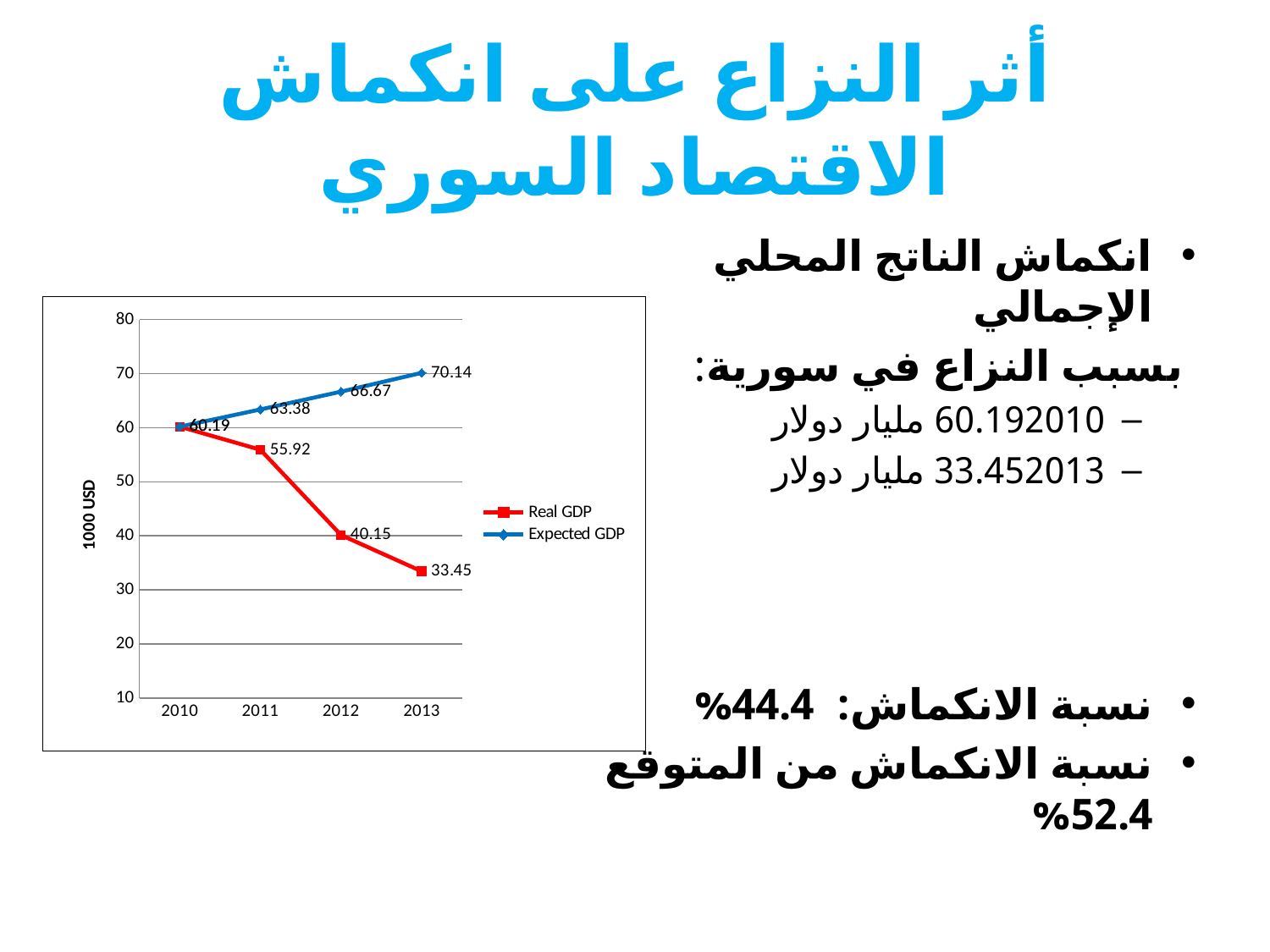

# أثر النزاع على انكماش الاقتصاد السوري
انكماش الناتج المحلي الإجمالي
 بسبب النزاع في سورية:
2010	60.19 مليار دولار
2013	33.45 مليار دولار

نسبة الانكماش:  44.4%
نسبة الانكماش من المتوقع 52.4%

### Chart

| Category | Real GDP  | Expected GDP  |
|---|---|---|
| 2010 | 60.19000000000001 | 60.19000000000001 |
| 2011 | 55.92 | 63.38 |
| 2012 | 40.15 | 66.66999999999999 |
| 2013 | 33.45 | 70.14 |